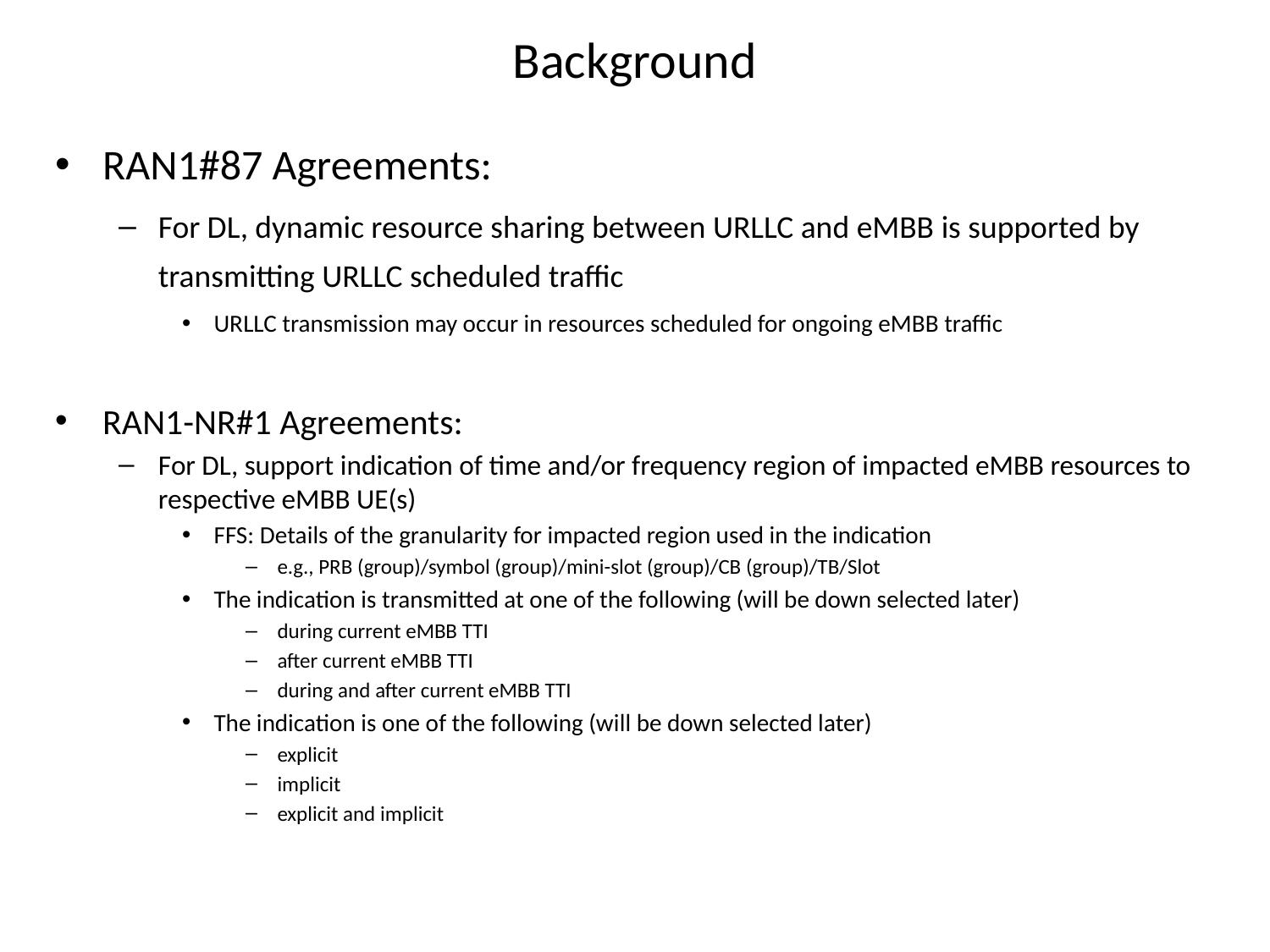

# Background
RAN1#87 Agreements:
For DL, dynamic resource sharing between URLLC and eMBB is supported by transmitting URLLC scheduled traffic
URLLC transmission may occur in resources scheduled for ongoing eMBB traffic

RAN1-NR#1 Agreements:
For DL, support indication of time and/or frequency region of impacted eMBB resources to respective eMBB UE(s)
FFS: Details of the granularity for impacted region used in the indication
e.g., PRB (group)/symbol (group)/mini-slot (group)/CB (group)/TB/Slot
The indication is transmitted at one of the following (will be down selected later)
during current eMBB TTI
after current eMBB TTI
during and after current eMBB TTI
The indication is one of the following (will be down selected later)
explicit
implicit
explicit and implicit